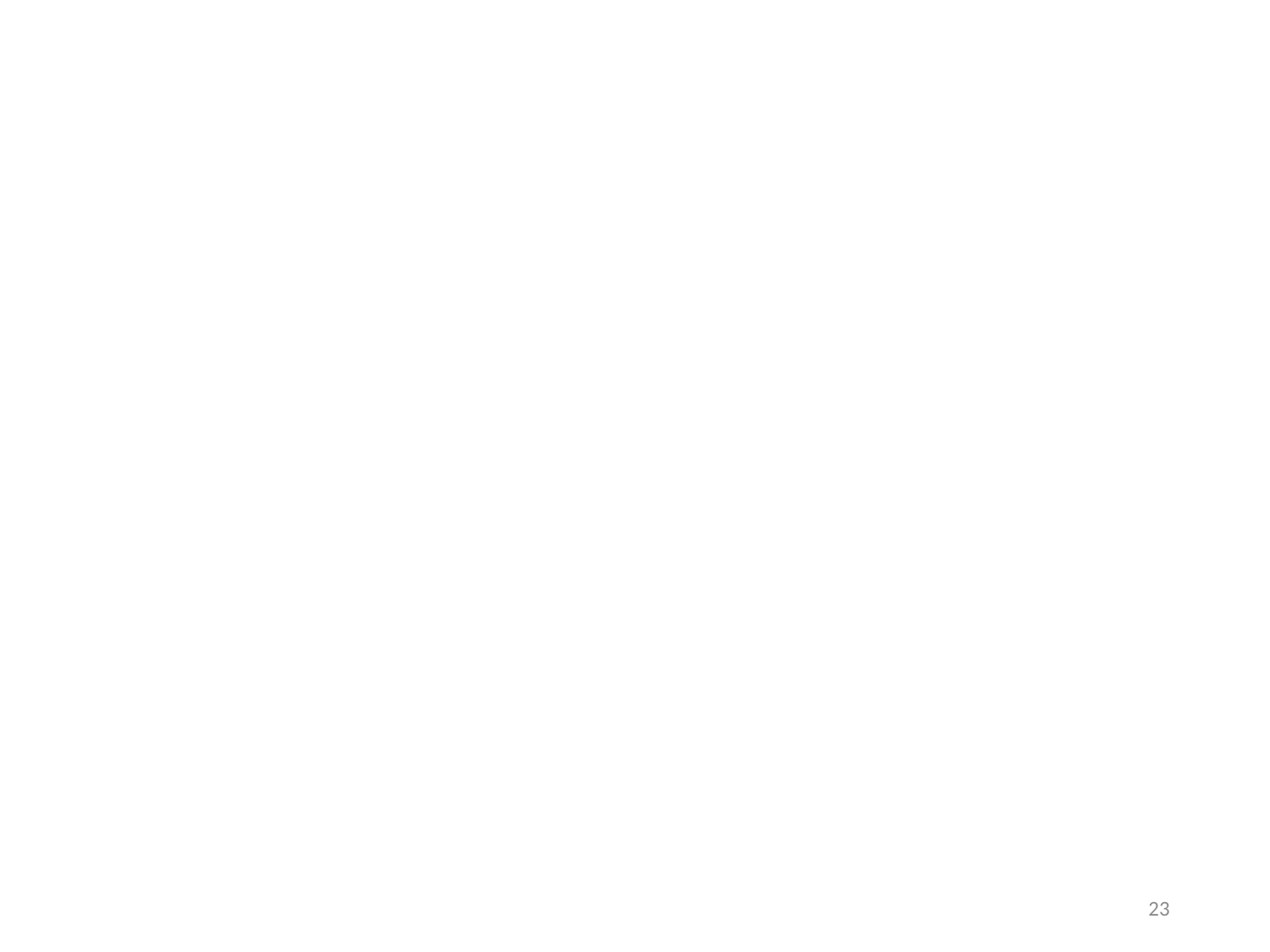

GUIDE FOR CREATING A
PROCESS IMPROVEMENT
PROJECT
23